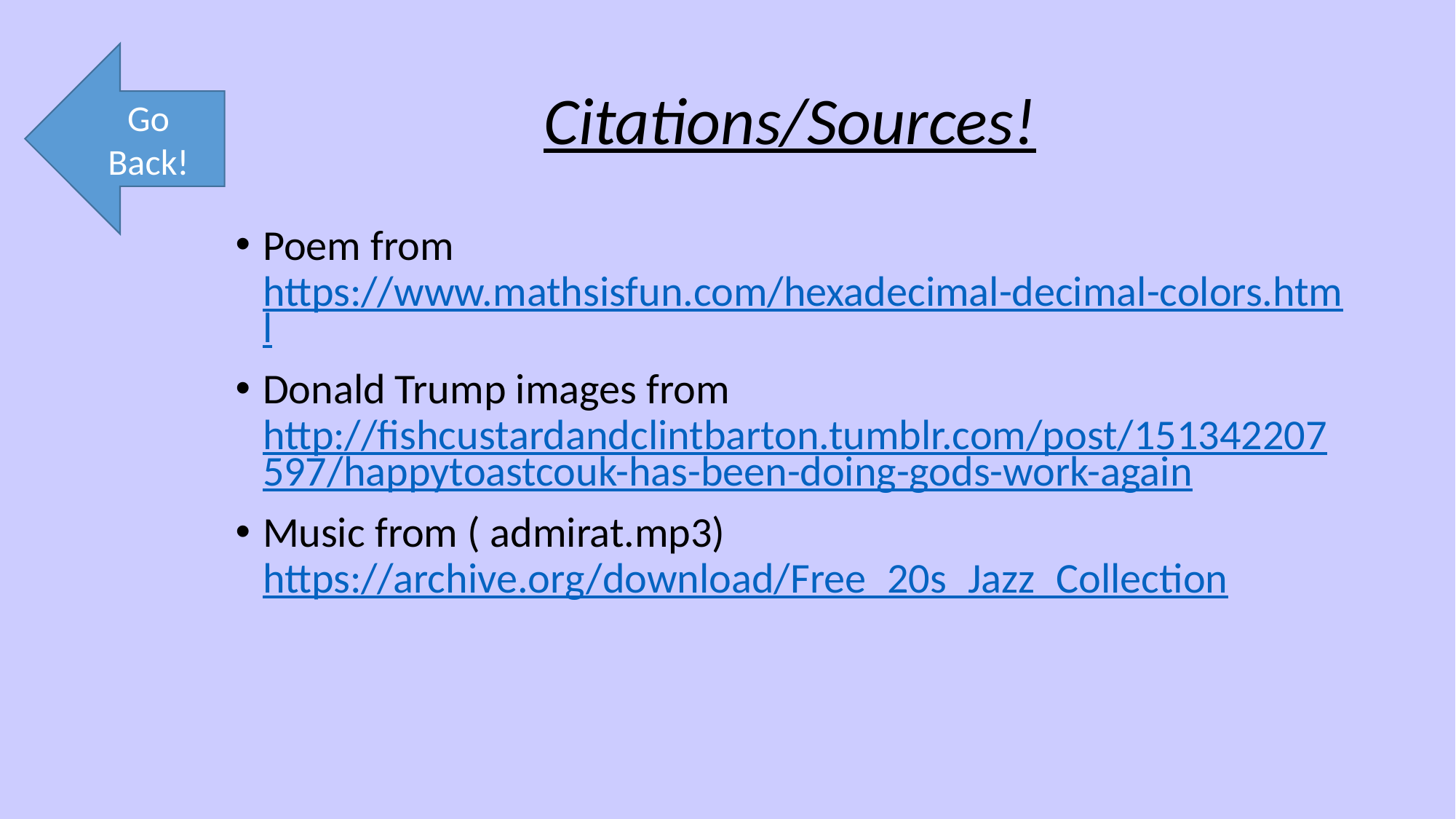

Go Back!
# Citations/Sources!
Poem from https://www.mathsisfun.com/hexadecimal-decimal-colors.html
Donald Trump images from http://fishcustardandclintbarton.tumblr.com/post/151342207597/happytoastcouk-has-been-doing-gods-work-again
Music from ( admirat.mp3) https://archive.org/download/Free_20s_Jazz_Collection